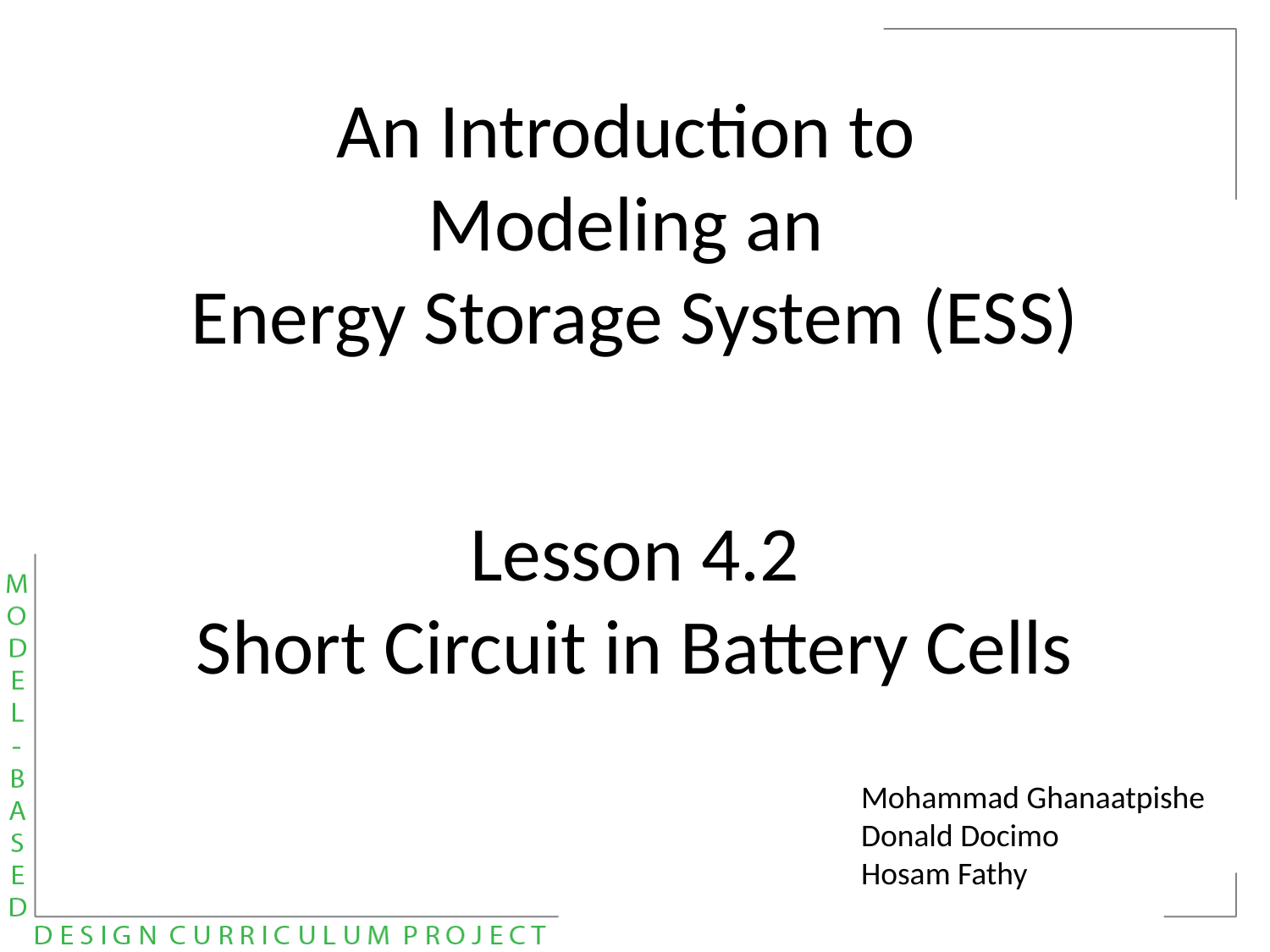

An Introduction to
Modeling an
Energy Storage System (ESS)
Lesson 4.2
Short Circuit in Battery Cells

Mohammad Ghanaatpishe
Donald Docimo
Hosam Fathy